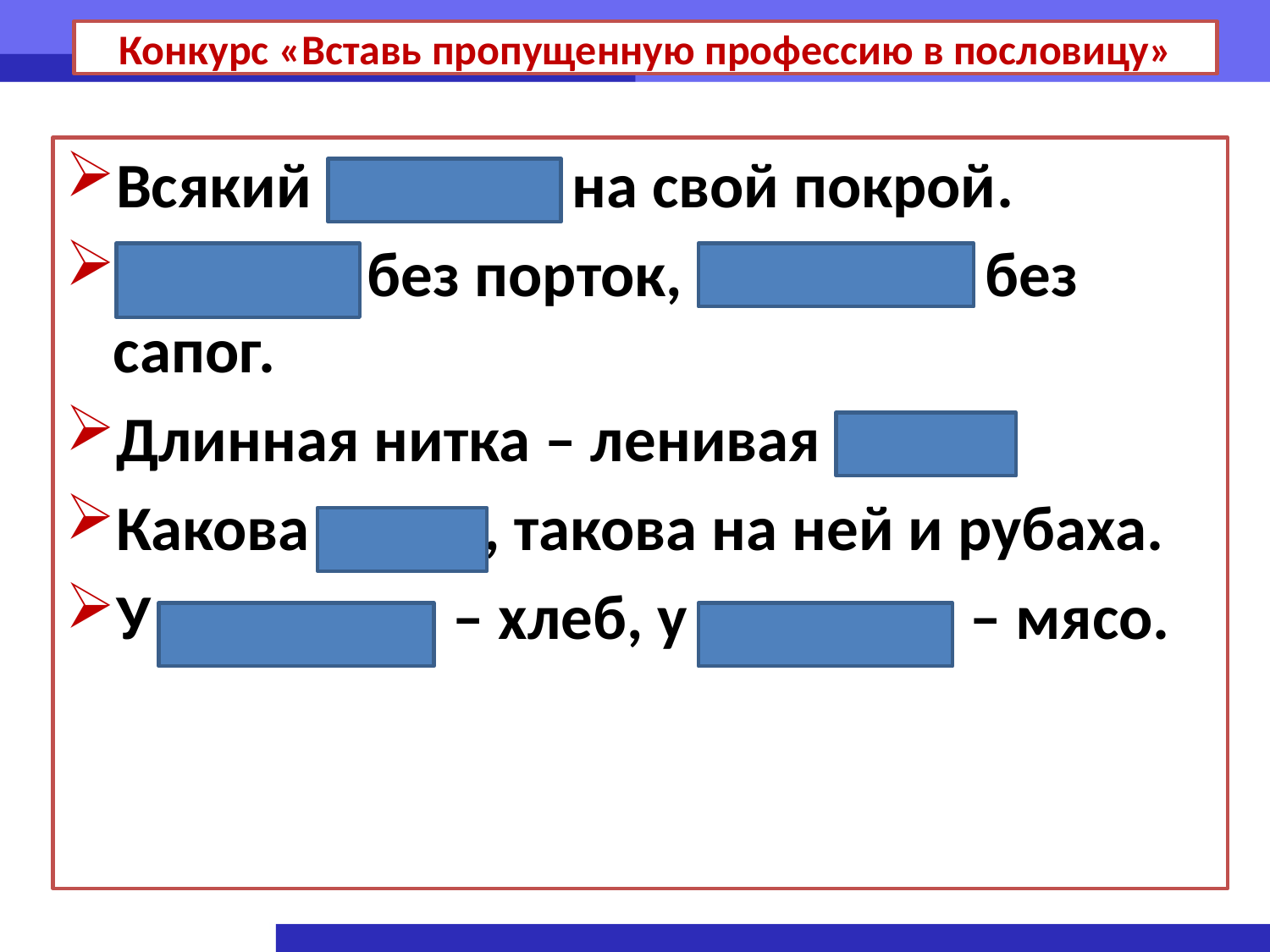

# Конкурс «Вставь пропущенную профессию в пословицу»
Всякий портной на свой покрой.
Портной без порток, сапожник без сапог.
Длинная нитка – ленивая швея.
Какова пряха, такова на ней и рубаха.
У мельника – хлеб, у охотника – мясо.